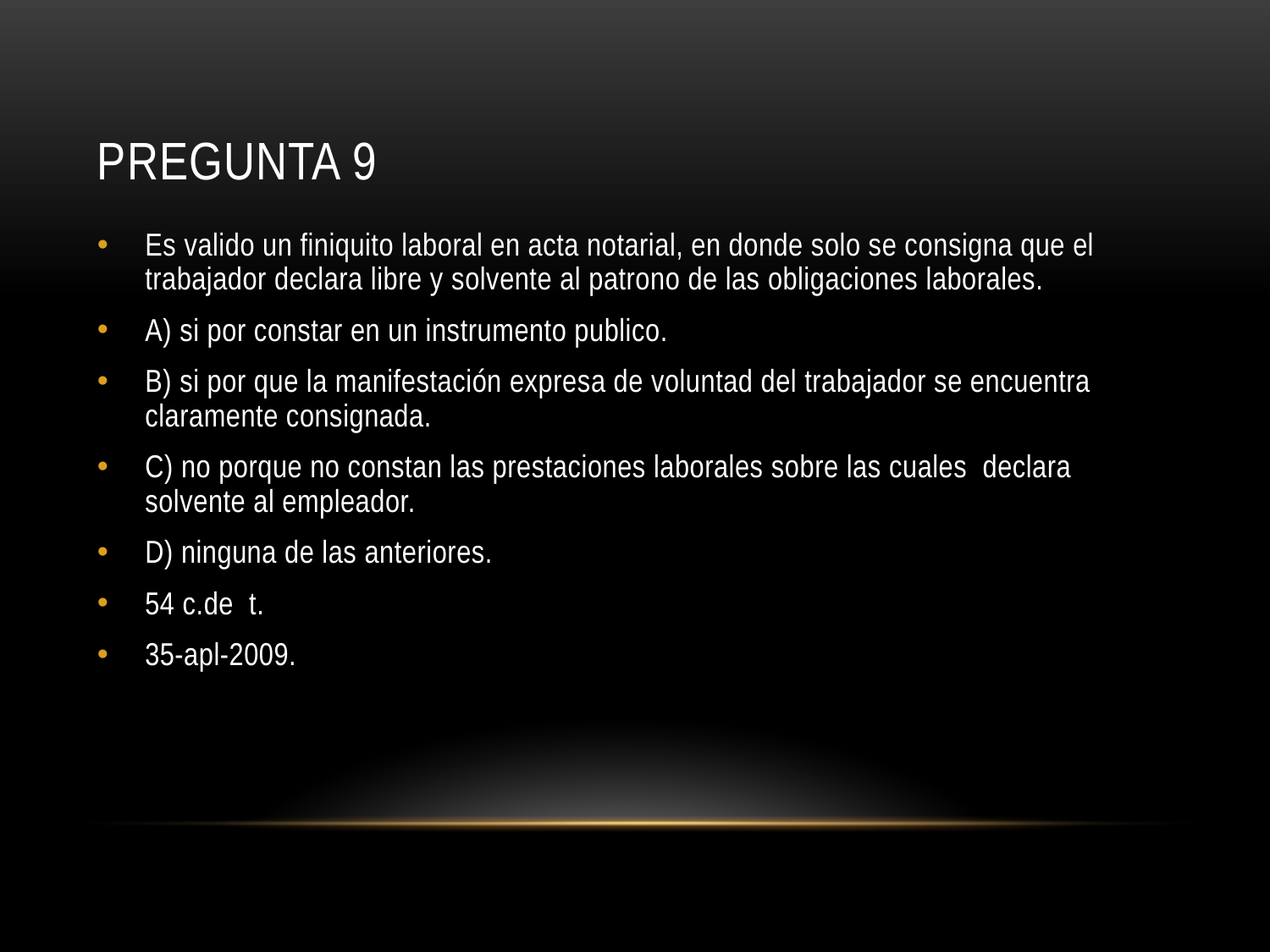

# Pregunta 9
Es valido un finiquito laboral en acta notarial, en donde solo se consigna que el trabajador declara libre y solvente al patrono de las obligaciones laborales.
A) si por constar en un instrumento publico.
B) si por que la manifestación expresa de voluntad del trabajador se encuentra claramente consignada.
C) no porque no constan las prestaciones laborales sobre las cuales  declara solvente al empleador.
D) ninguna de las anteriores.
54 c.de  t.
35-apl-2009.